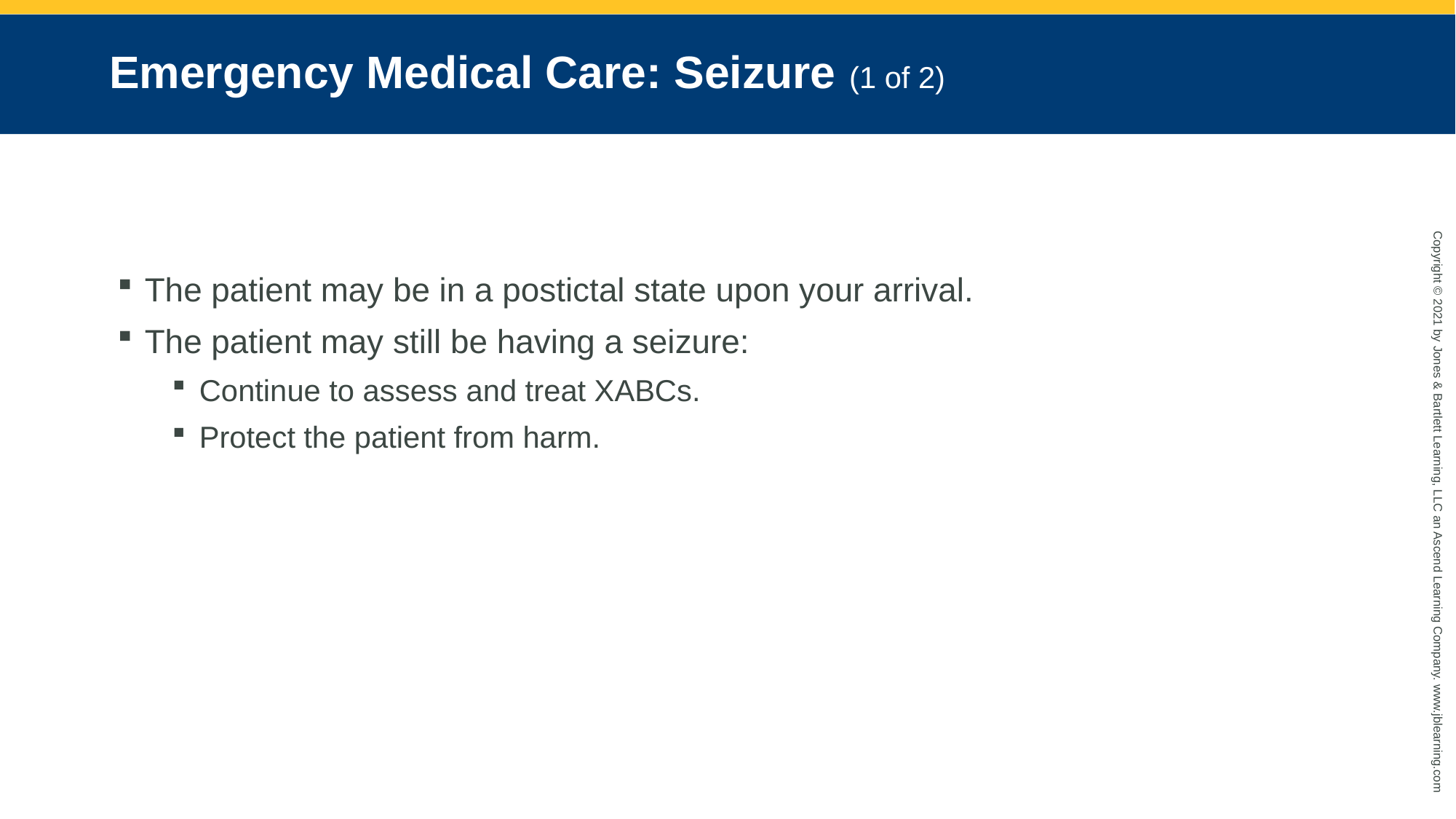

# Emergency Medical Care: Seizure (1 of 2)
The patient may be in a postictal state upon your arrival.
The patient may still be having a seizure:
Continue to assess and treat XABCs.
Protect the patient from harm.